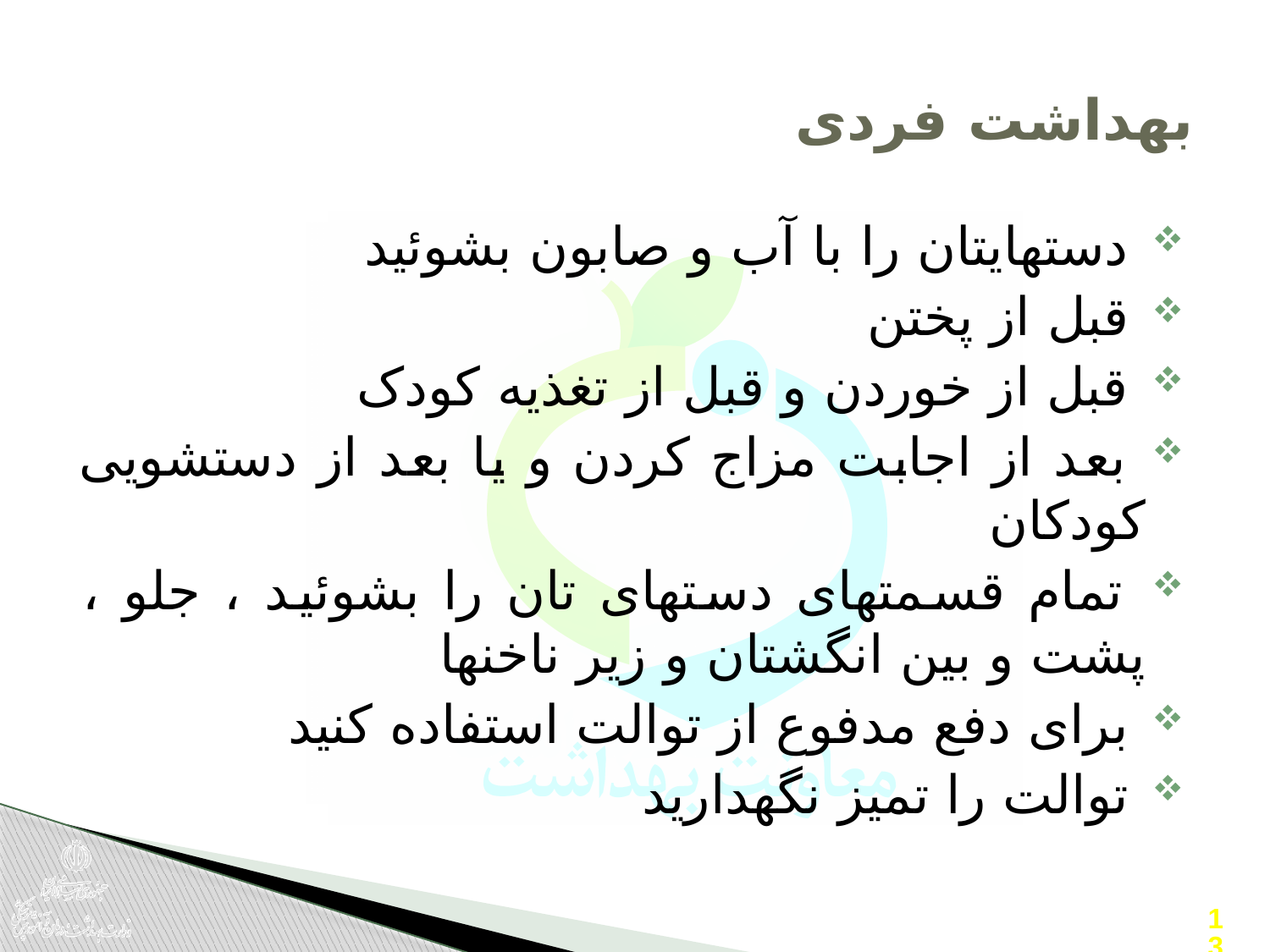

# بهداشت فردی
 دستهایتان را با آب و صابون بشوئید
 قبل از پختن
 قبل از خوردن و قبل از تغذیه کودک
 بعد از اجابت مزاج کردن و یا بعد از دستشویی کودکان
 تمام قسمتهای دستهای تان را بشوئید ، جلو ، پشت و بین انگشتان و زیر ناخنها
 برای دفع مدفوع از توالت استفاده کنید
 توالت را تمیز نگهدارید

13